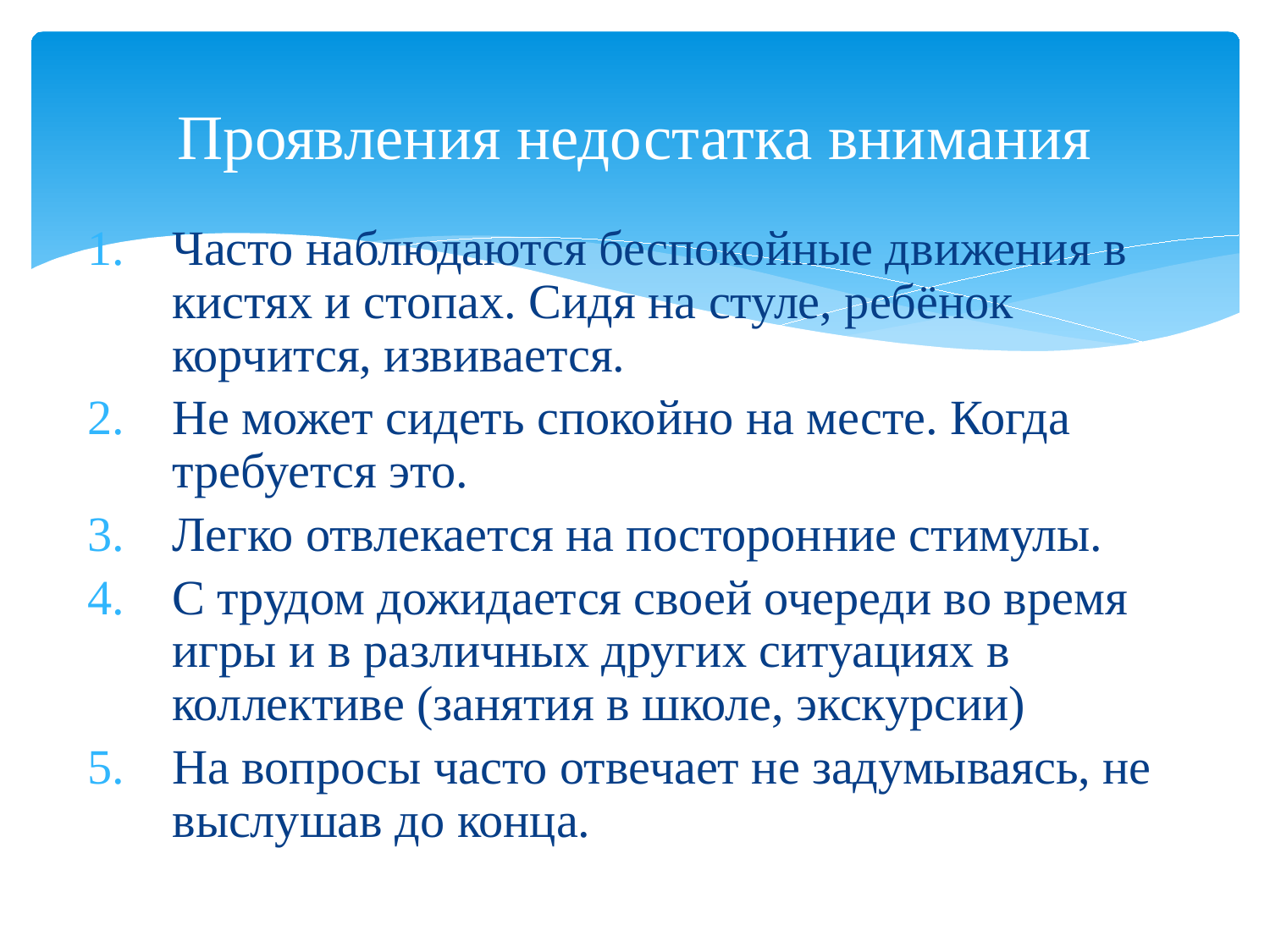

# Проявления недостатка внимания
Часто наблюдаются беспокойные движения в кистях и стопах. Сидя на стуле, ребёнок корчится, извивается.
Не может сидеть спокойно на месте. Когда требуется это.
Легко отвлекается на посторонние стимулы.
С трудом дожидается своей очереди во время игры и в различных других ситуациях в коллективе (занятия в школе, экскурсии)
На вопросы часто отвечает не задумываясь, не выслушав до конца.